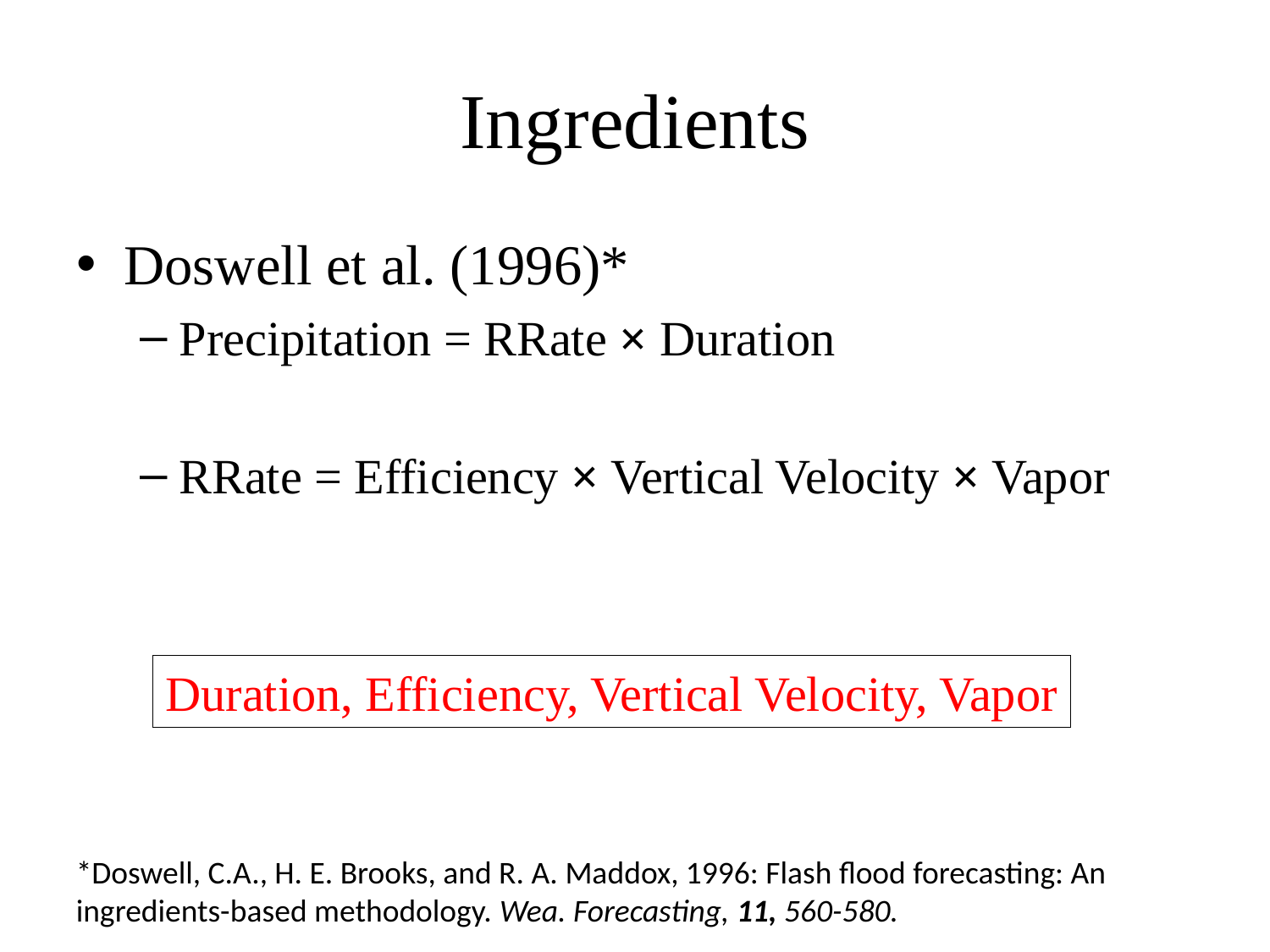

# Ingredients
Doswell et al. (1996)*
Precipitation = RRate × Duration

RRate = Efficiency × Vertical Velocity × Vapor
Duration, Efficiency, Vertical Velocity, Vapor
*Doswell, C.A., H. E. Brooks, and R. A. Maddox, 1996: Flash flood forecasting: An ingredients-based methodology. Wea. Forecasting, 11, 560-580.